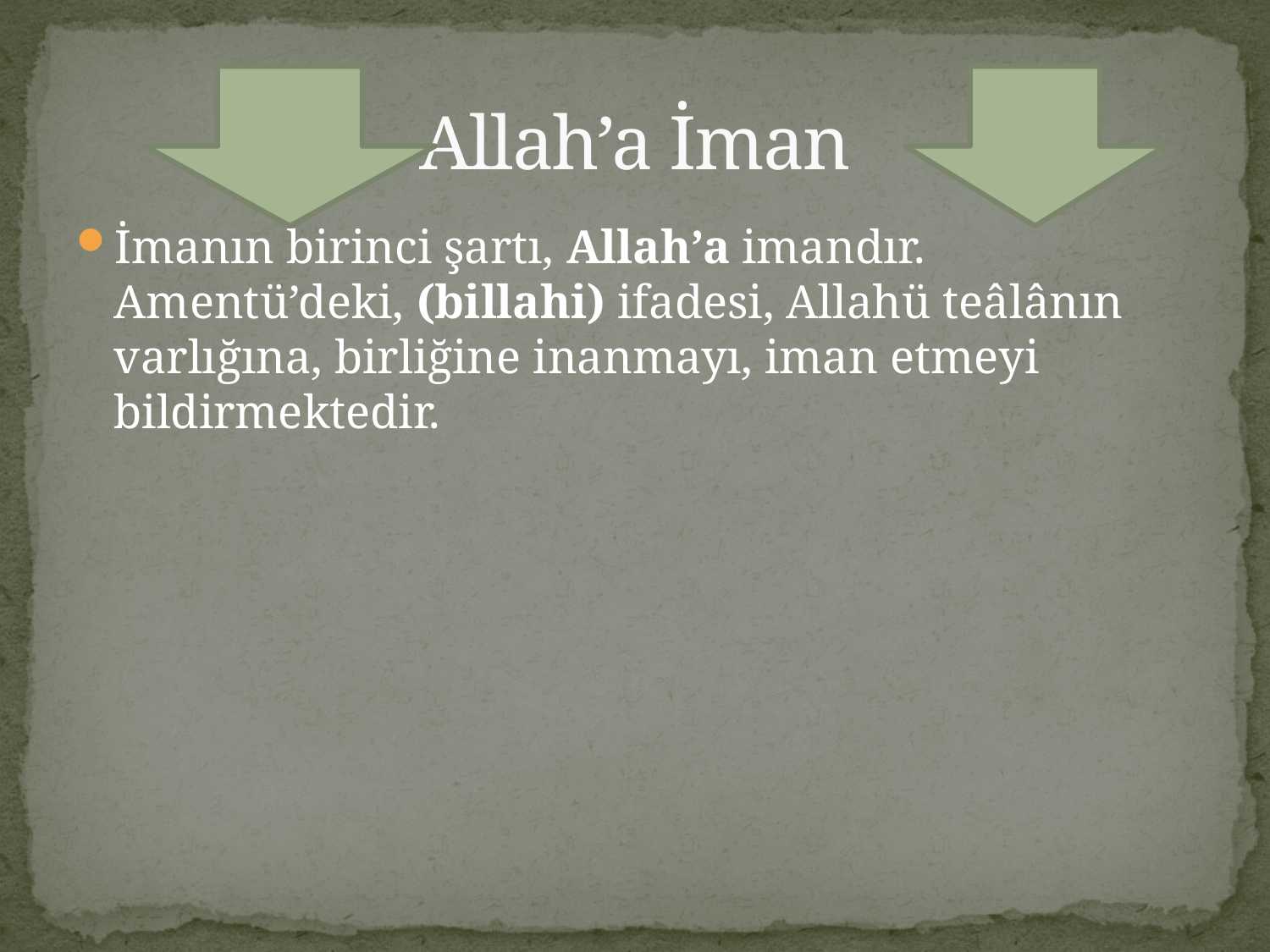

# Allah’a İman

İmanın birinci şartı, Allah’a imandır. Amentü’deki, (billahi) ifadesi, Allahü teâlânın varlığına, birliğine inanmayı, iman etmeyi bildirmektedir.